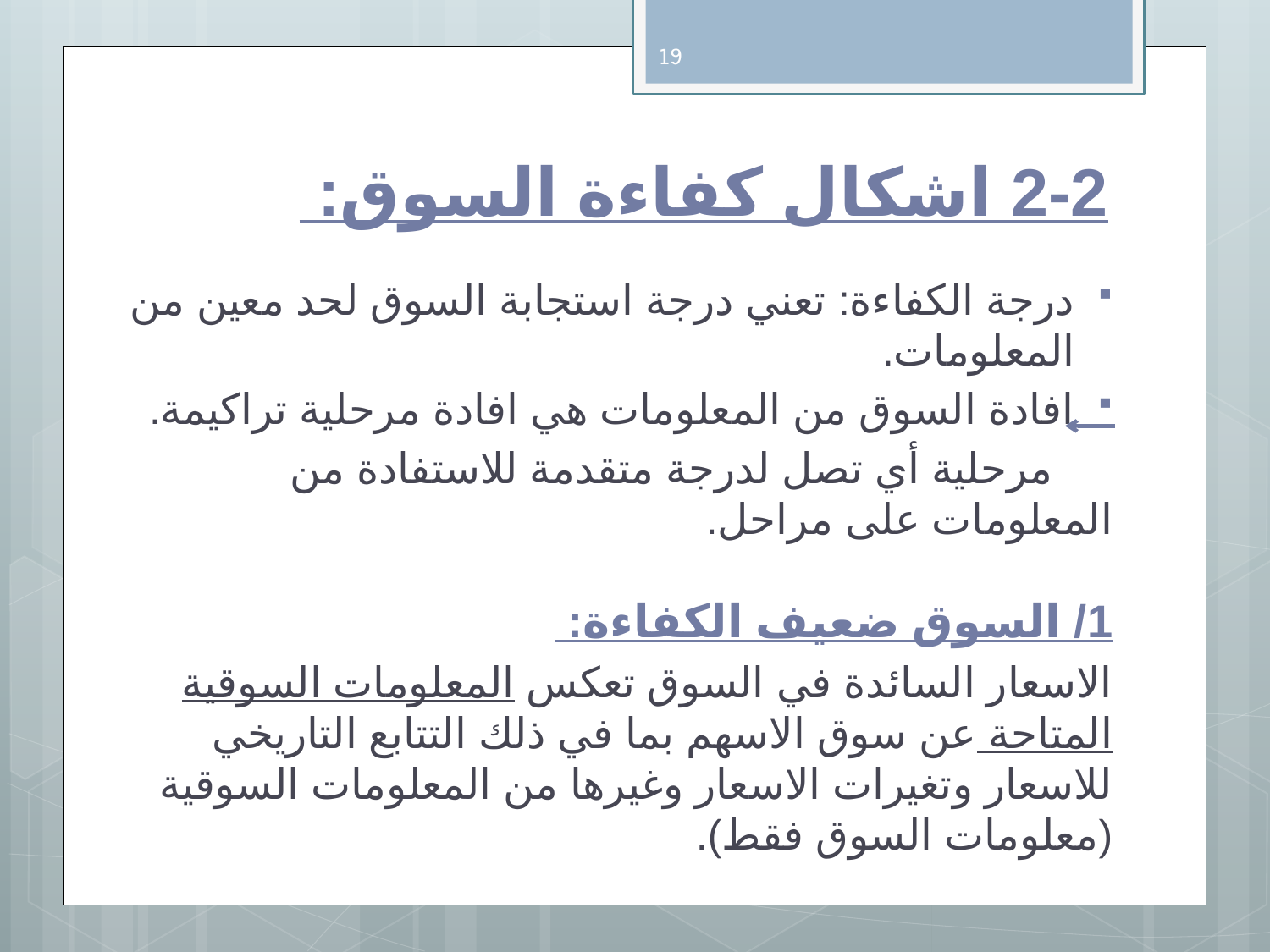

19
# 2-2 اشكال كفاءة السوق:
درجة الكفاءة: تعني درجة استجابة السوق لحد معين من المعلومات.
افادة السوق من المعلومات هي افادة مرحلية تراكيمة.
     مرحلية أي تصل لدرجة متقدمة للاستفادة من المعلومات على مراحل.

1/ السوق ضعيف الكفاءة:
الاسعار السائدة في السوق تعكس المعلومات السوقية المتاحة عن سوق الاسهم بما في ذلك التتابع التاريخي للاسعار وتغيرات الاسعار وغيرها من المعلومات السوقية (معلومات السوق فقط).